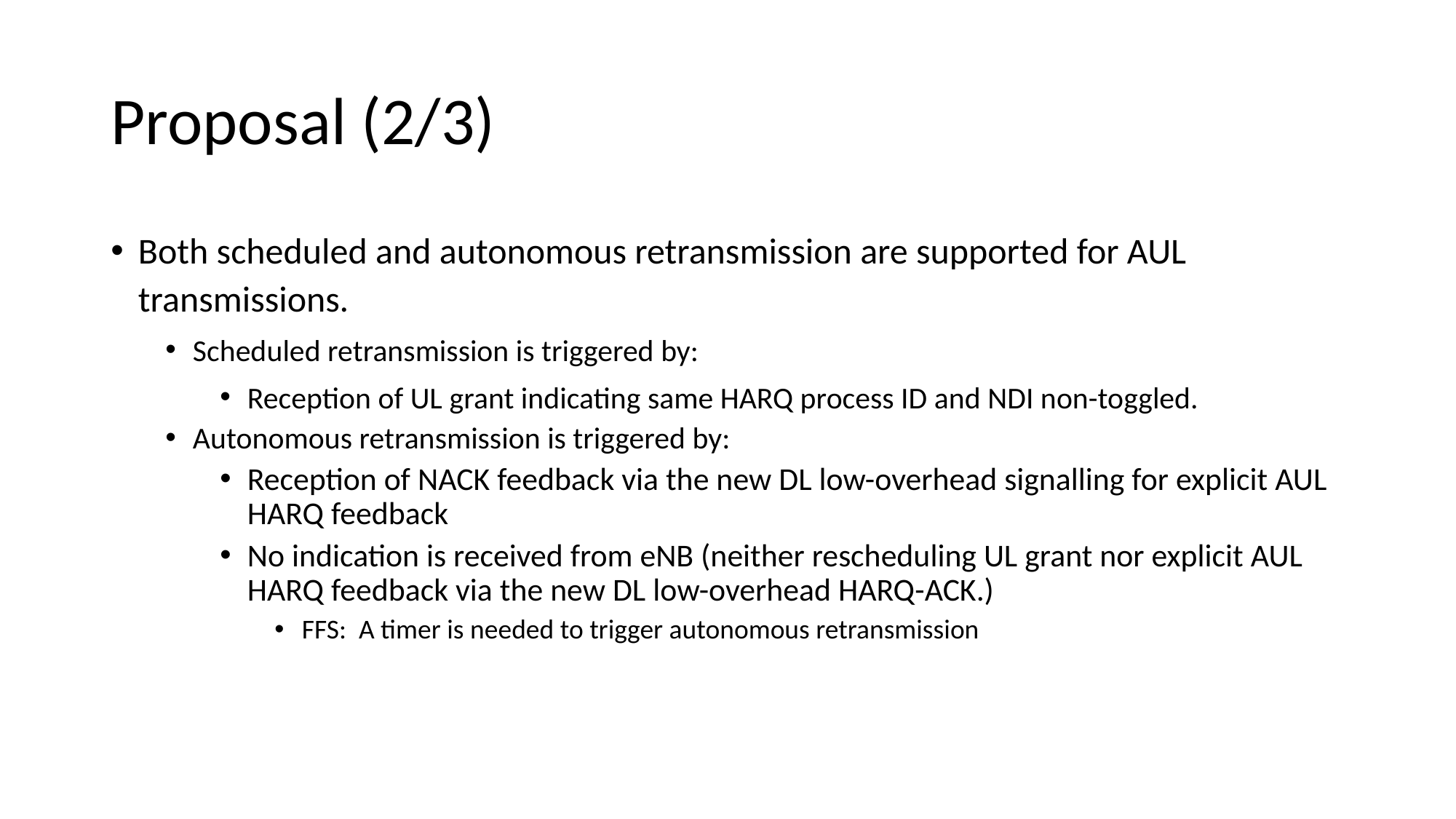

# Proposal (2/3)
Both scheduled and autonomous retransmission are supported for AUL transmissions.
Scheduled retransmission is triggered by:
Reception of UL grant indicating same HARQ process ID and NDI non-toggled.
Autonomous retransmission is triggered by:
Reception of NACK feedback via the new DL low-overhead signalling for explicit AUL HARQ feedback
No indication is received from eNB (neither rescheduling UL grant nor explicit AUL HARQ feedback via the new DL low-overhead HARQ-ACK.)
FFS:  A timer is needed to trigger autonomous retransmission